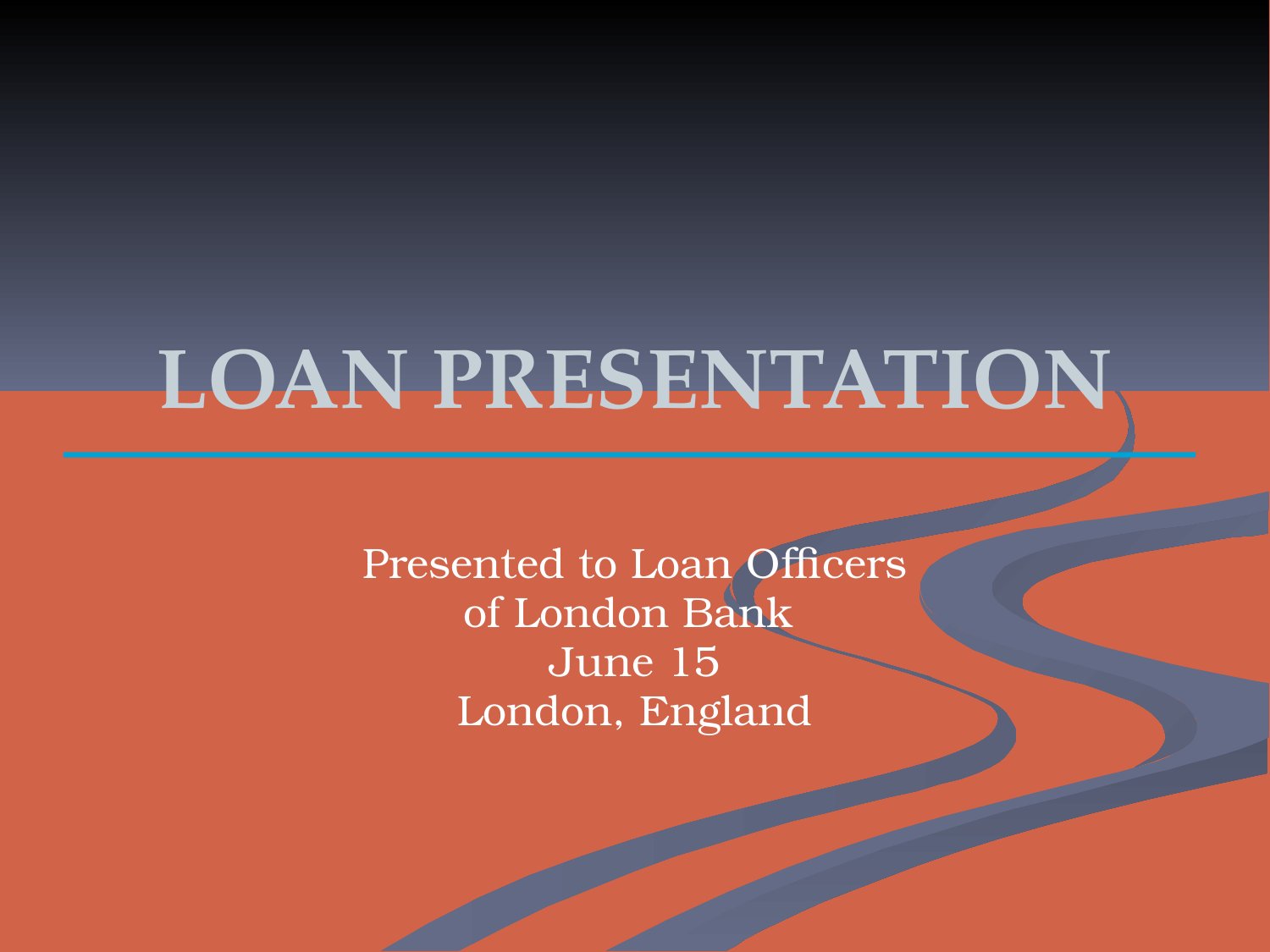

# LOAN PRESENTATION

Presented to Loan Officers
of London Bank
June 15
London, England